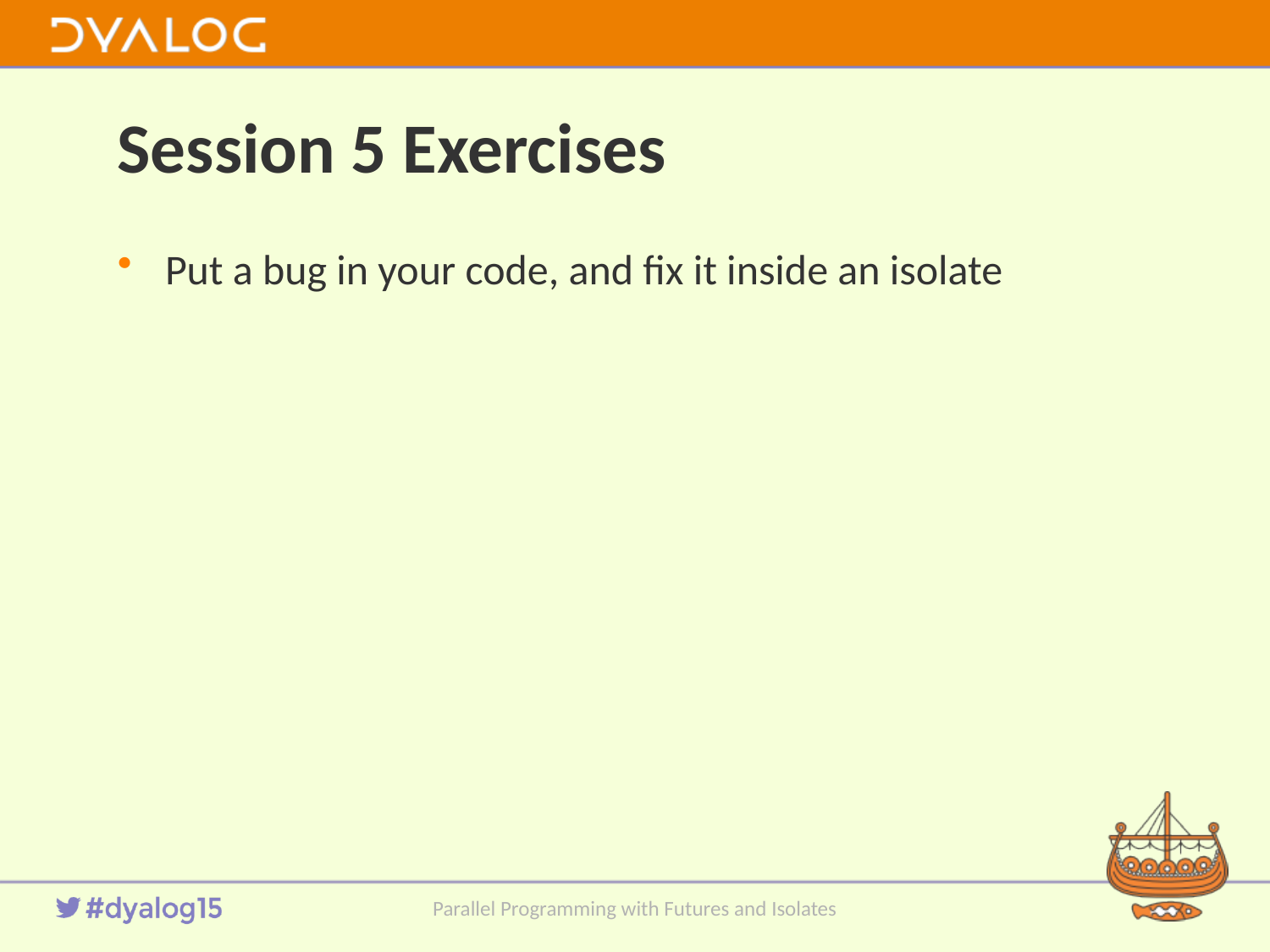

# Session 5 Exercises
Put a bug in your code, and fix it inside an isolate
Parallel Programming with Futures and Isolates